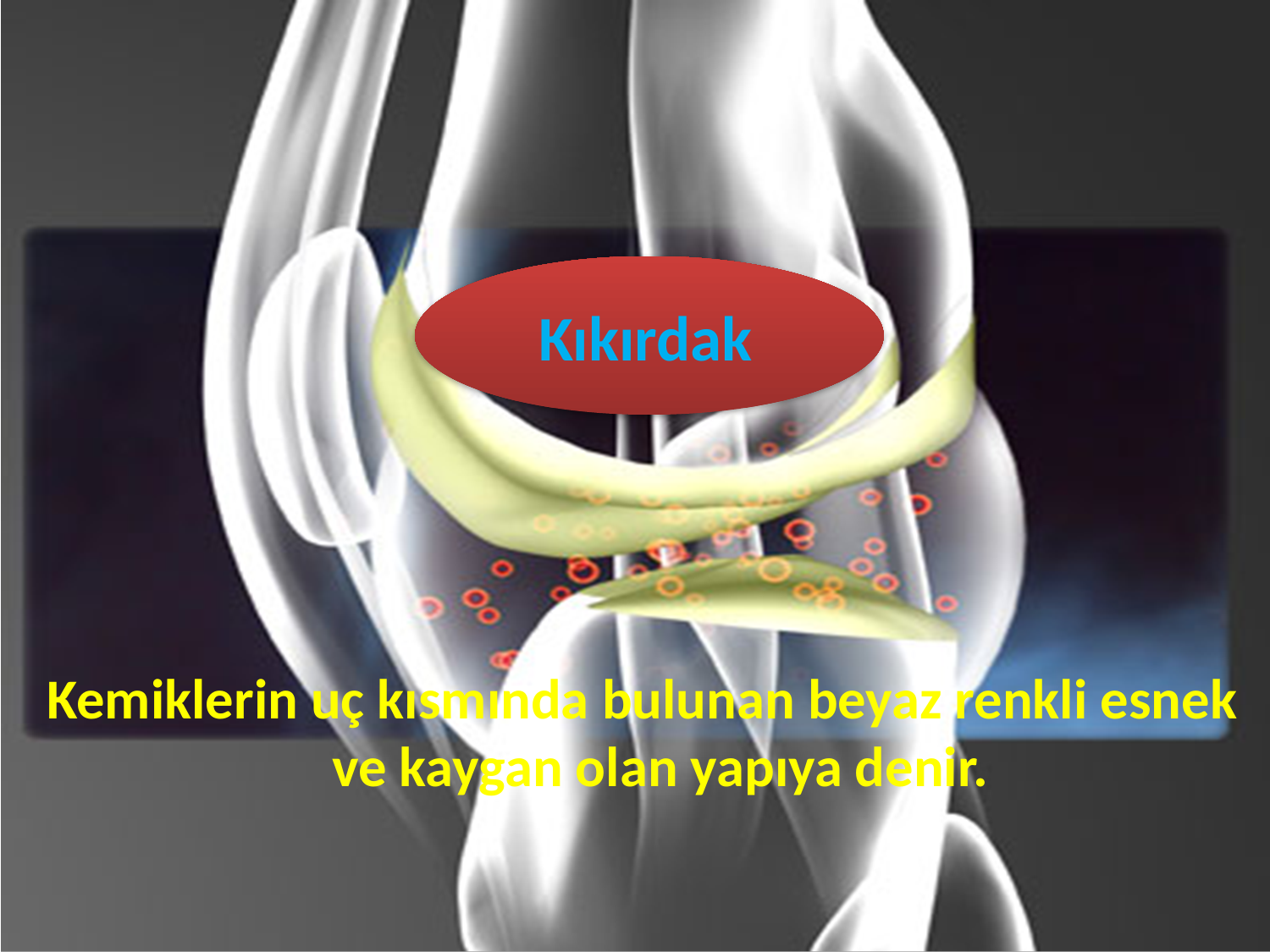

Kıkırdak
Kemiklerin uç kısmında bulunan beyaz renkli esnek ve kaygan olan yapıya denir.